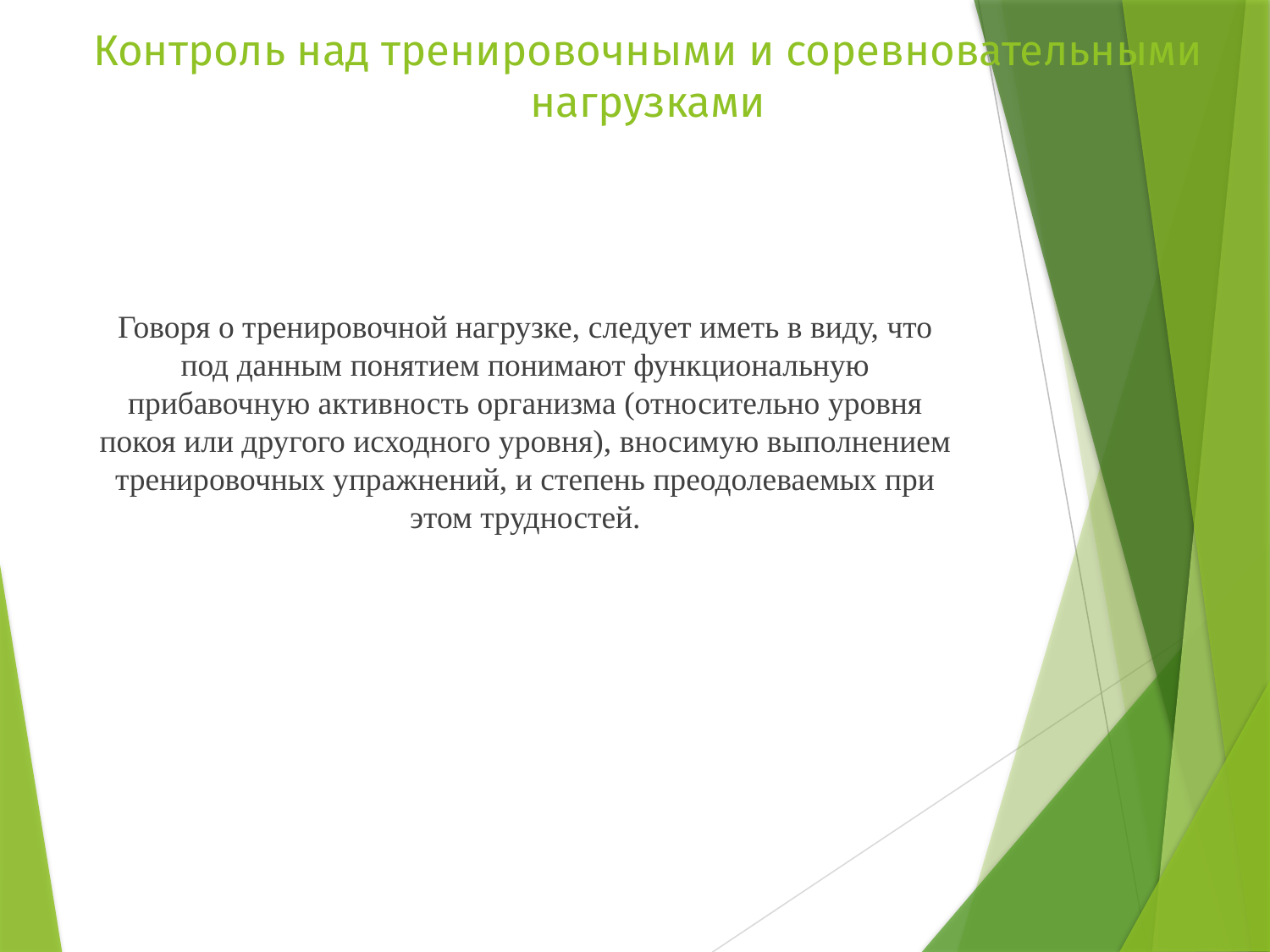

# Контроль над тренировочными и соревновательными нагрузками
Говоря о тренировочной нагрузке, следует иметь в виду, что под данным понятием понимают функциональную прибавочную активность организма (относительно уровня покоя или другого исходного уровня), вносимую выполнением тренировочных упражнений, и степень преодолеваемых при этом трудностей.